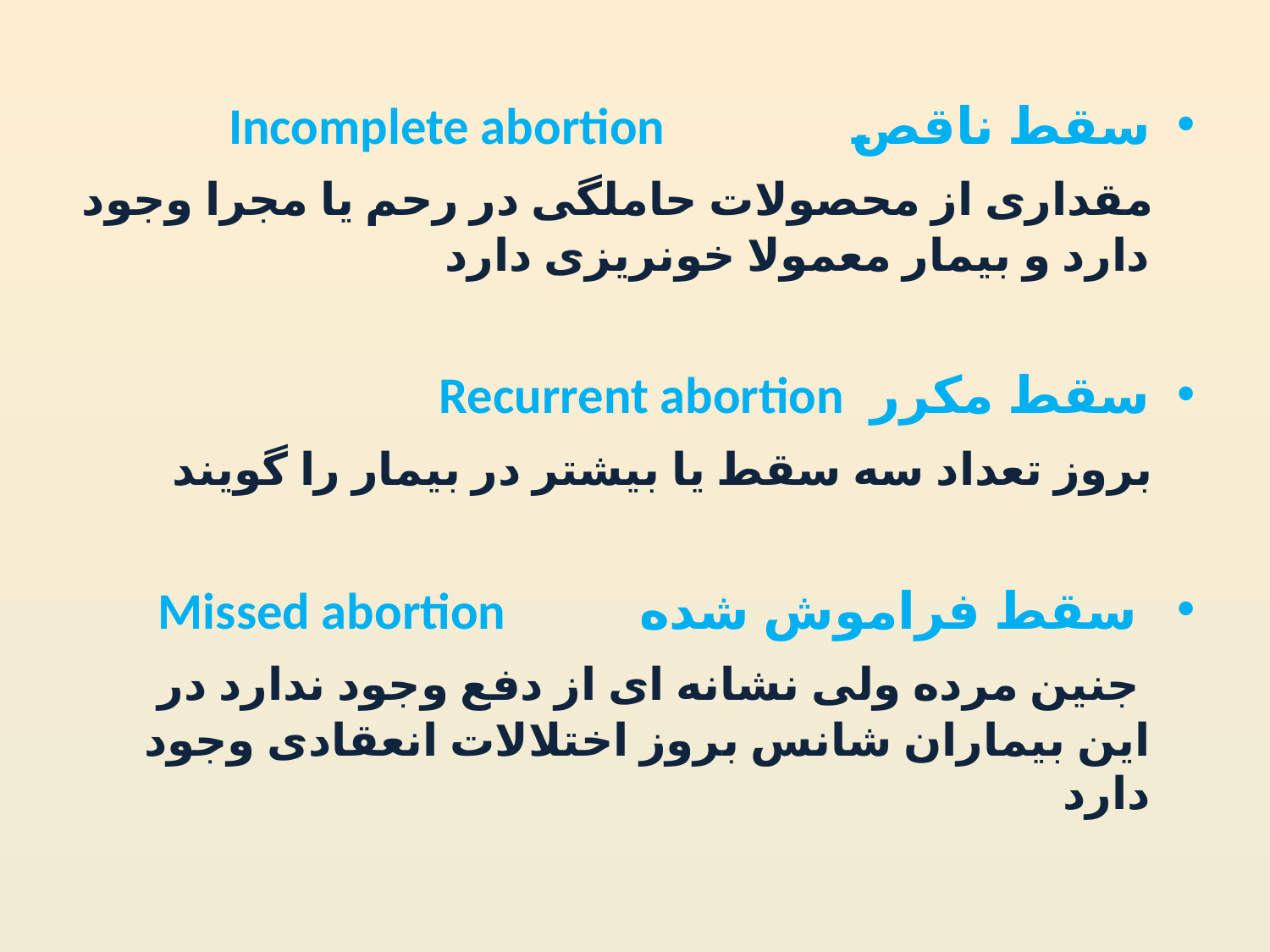

سقط ناقص              Incomplete abortion
   مقداری از محصولات حاملگی در رحم یا مجرا وجود دارد و بیمار معمولا خونریزی دارد

سقط مکرر  Recurrent abortion
   بروز تعداد سه سقط یا بیشتر در بیمار را گویند

 سقط فراموش شده          Missed abortion
    جنین مرده ولی نشانه ای از دفع وجود ندارد در این بیماران شانس بروز اختلالات انعقادی وجود دارد